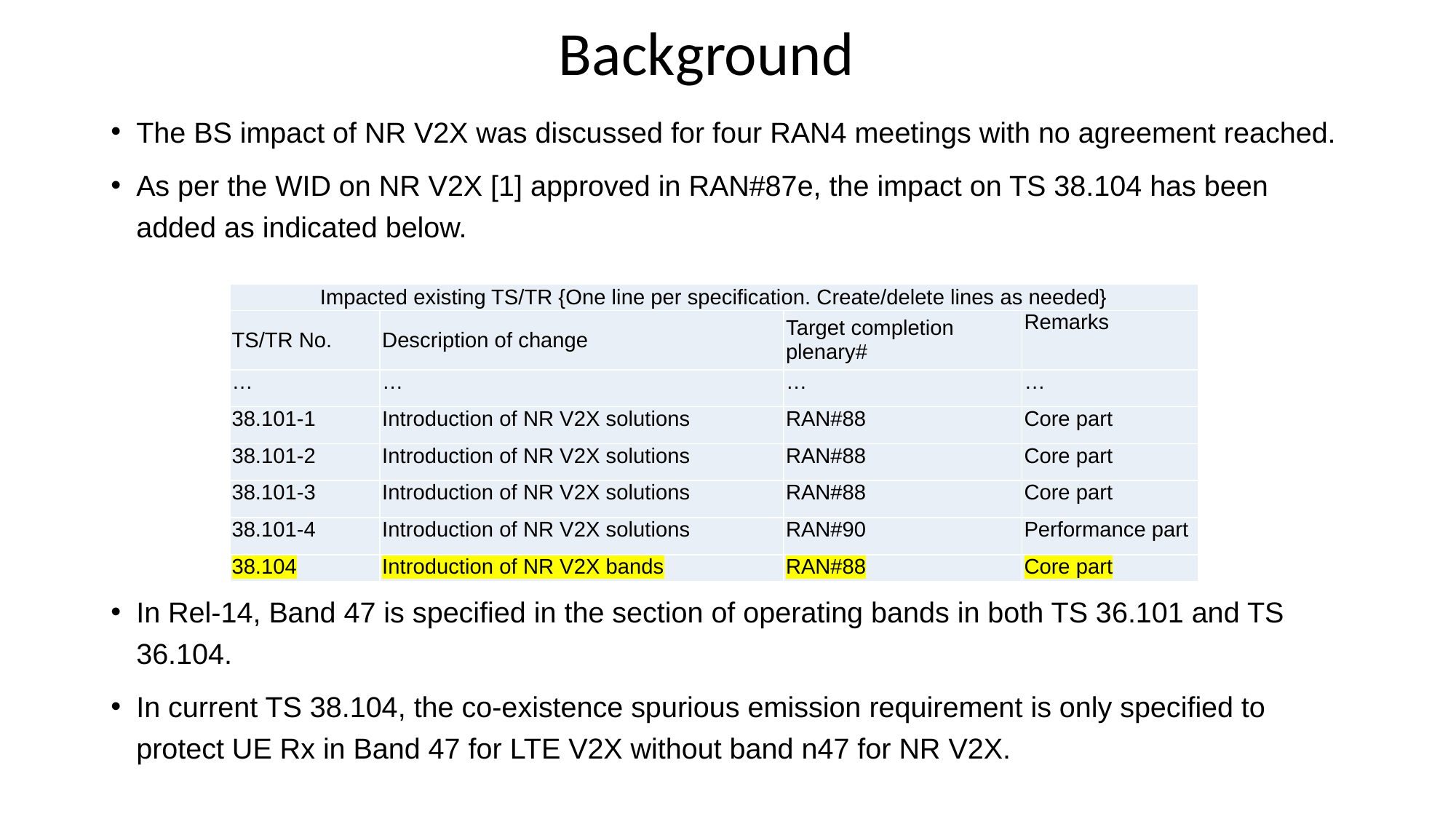

# Background
The BS impact of NR V2X was discussed for four RAN4 meetings with no agreement reached.
As per the WID on NR V2X [1] approved in RAN#87e, the impact on TS 38.104 has been added as indicated below.

In Rel-14, Band 47 is specified in the section of operating bands in both TS 36.101 and TS 36.104.
In current TS 38.104, the co-existence spurious emission requirement is only specified to protect UE Rx in Band 47 for LTE V2X without band n47 for NR V2X.
| Impacted existing TS/TR {One line per specification. Create/delete lines as needed} |  |  |  |
| --- | --- | --- | --- |
| TS/TR No. | Description of change | Target completion plenary# | Remarks |
| … | … | … | … |
| 38.101-1 | Introduction of NR V2X solutions | RAN#88 | Core part |
| 38.101-2 | Introduction of NR V2X solutions | RAN#88 | Core part |
| 38.101-3 | Introduction of NR V2X solutions | RAN#88 | Core part |
| 38.101-4 | Introduction of NR V2X solutions | RAN#90 | Performance part |
| 38.104 | Introduction of NR V2X bands | RAN#88 | Core part |